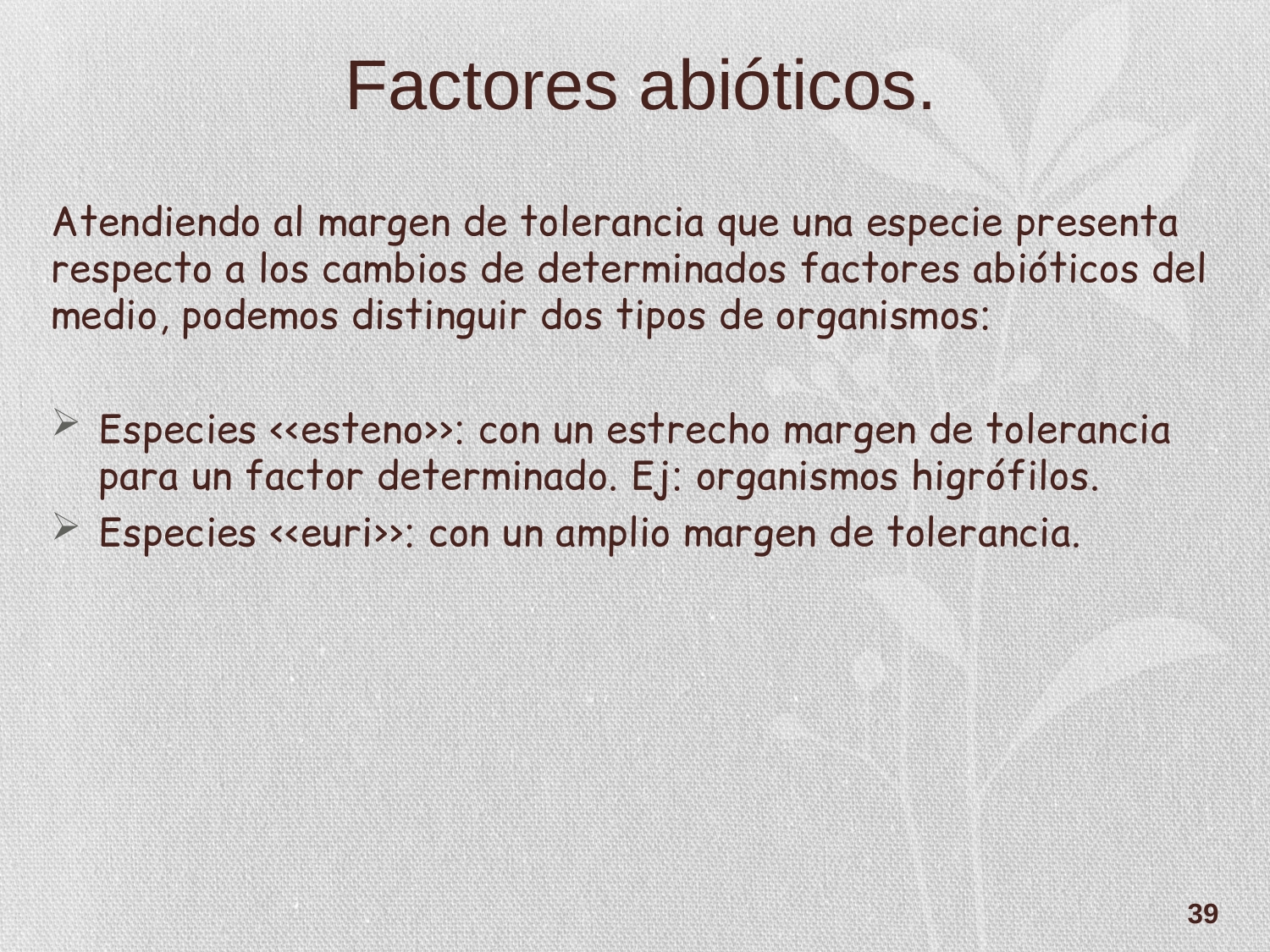

Factores abióticos.

Atendiendo al margen de tolerancia que una especie presenta respecto a los cambios de determinados factores abióticos del medio, podemos distinguir dos tipos de organismos:

Especies <<esteno>>: con un estrecho margen de tolerancia para un factor determinado. Ej: organismos higrófilos.
Especies <<euri>>: con un amplio margen de tolerancia.
39